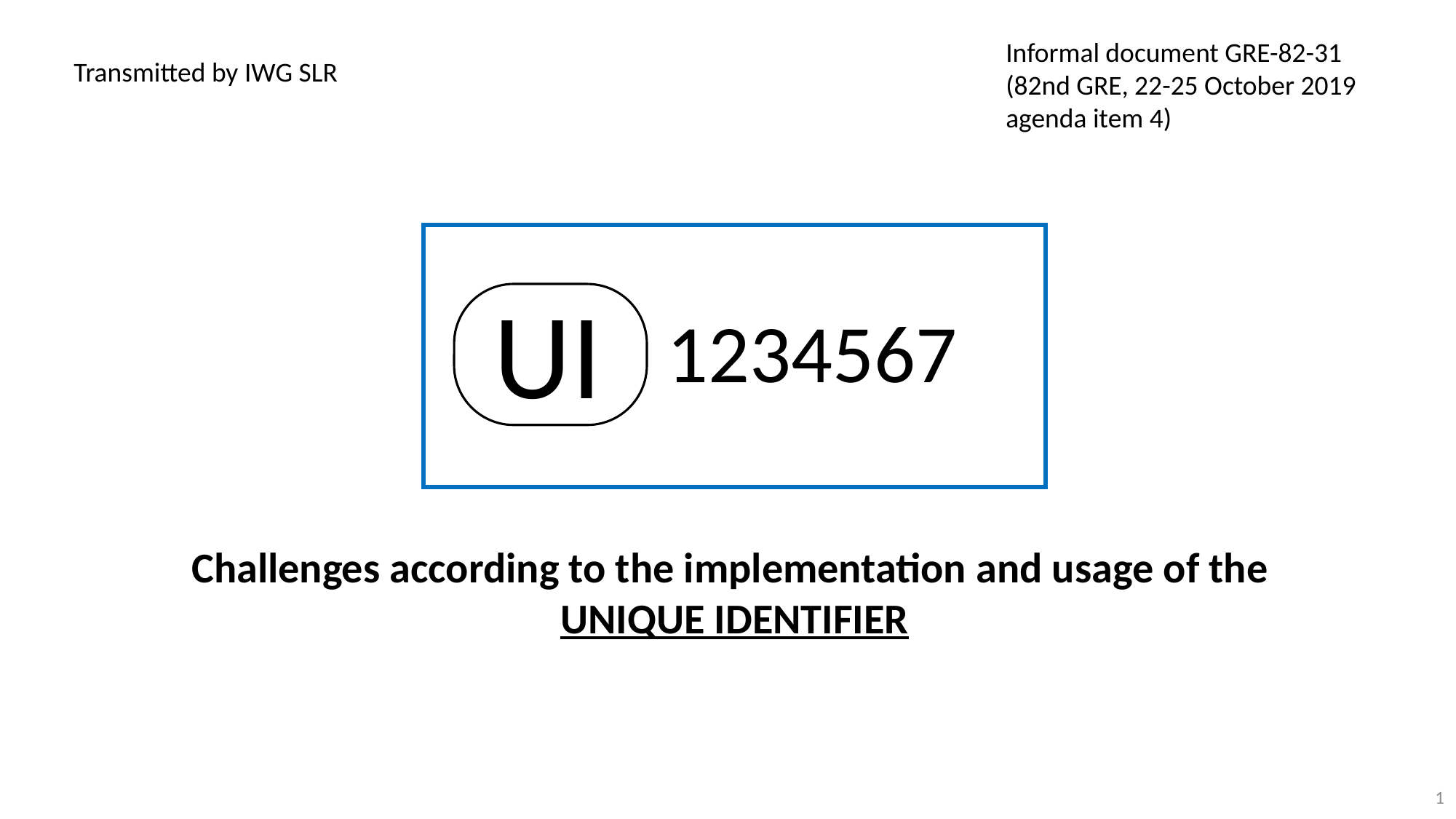

Informal document GRE-82-31
(82nd GRE, 22-25 October 2019
agenda item 4)
 Transmitted by IWG SLR

UI

1234567
Challenges according to the implementation and usage of the
UNIQUE IDENTIFIER
1